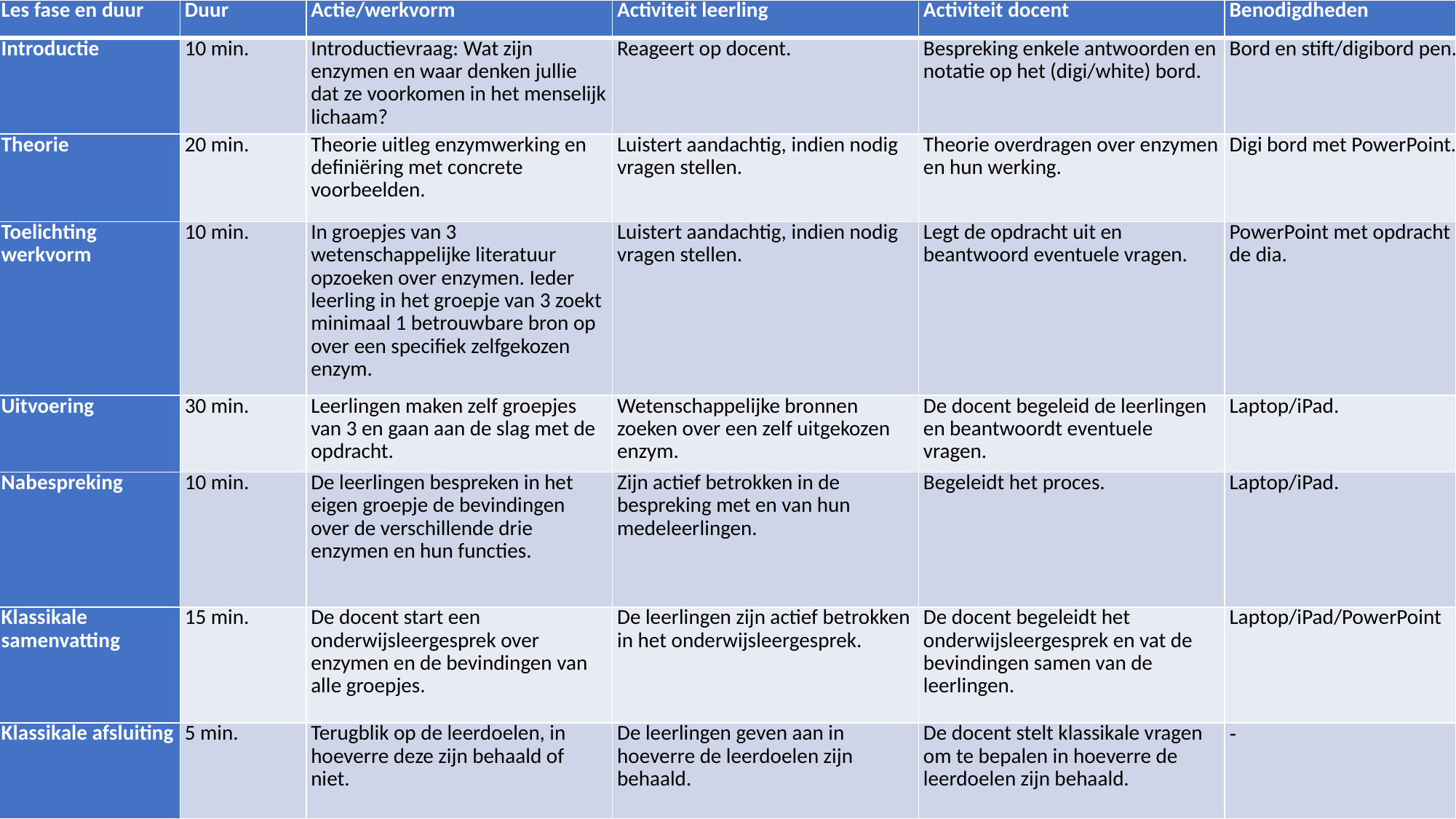

| Les fase en duur | Duur | Actie/werkvorm | Activiteit leerling | Activiteit docent | Benodigdheden |
| --- | --- | --- | --- | --- | --- |
| Introductie | 10 min. | Introductievraag: Wat zijn enzymen en waar denken jullie dat ze voorkomen in het menselijk lichaam? | Reageert op docent. | Bespreking enkele antwoorden en notatie op het (digi/white) bord. | Bord en stift/digibord pen. |
| Theorie | 20 min. | Theorie uitleg enzymwerking en definiëring met concrete voorbeelden. | Luistert aandachtig, indien nodig vragen stellen. | Theorie overdragen over enzymen en hun werking. | Digi bord met PowerPoint. |
| Toelichting werkvorm | 10 min. | In groepjes van 3 wetenschappelijke literatuur opzoeken over enzymen. Ieder leerling in het groepje van 3 zoekt minimaal 1 betrouwbare bron op over een specifiek zelfgekozen enzym. | Luistert aandachtig, indien nodig vragen stellen. | Legt de opdracht uit en beantwoord eventuele vragen. | PowerPoint met opdracht in de dia. |
| Uitvoering | 30 min. | Leerlingen maken zelf groepjes van 3 en gaan aan de slag met de opdracht. | Wetenschappelijke bronnen zoeken over een zelf uitgekozen enzym. | De docent begeleid de leerlingen en beantwoordt eventuele vragen. | Laptop/iPad. |
| Nabespreking | 10 min. | De leerlingen bespreken in het eigen groepje de bevindingen over de verschillende drie enzymen en hun functies. | Zijn actief betrokken in de bespreking met en van hun medeleerlingen. | Begeleidt het proces. | Laptop/iPad. |
| Klassikale samenvatting | 15 min. | De docent start een onderwijsleergesprek over enzymen en de bevindingen van alle groepjes. | De leerlingen zijn actief betrokken in het onderwijsleergesprek. | De docent begeleidt het onderwijsleergesprek en vat de bevindingen samen van de leerlingen. | Laptop/iPad/PowerPoint |
| Klassikale afsluiting | 5 min. | Terugblik op de leerdoelen, in hoeverre deze zijn behaald of niet. | De leerlingen geven aan in hoeverre de leerdoelen zijn behaald. | De docent stelt klassikale vragen om te bepalen in hoeverre de leerdoelen zijn behaald. |  |
#